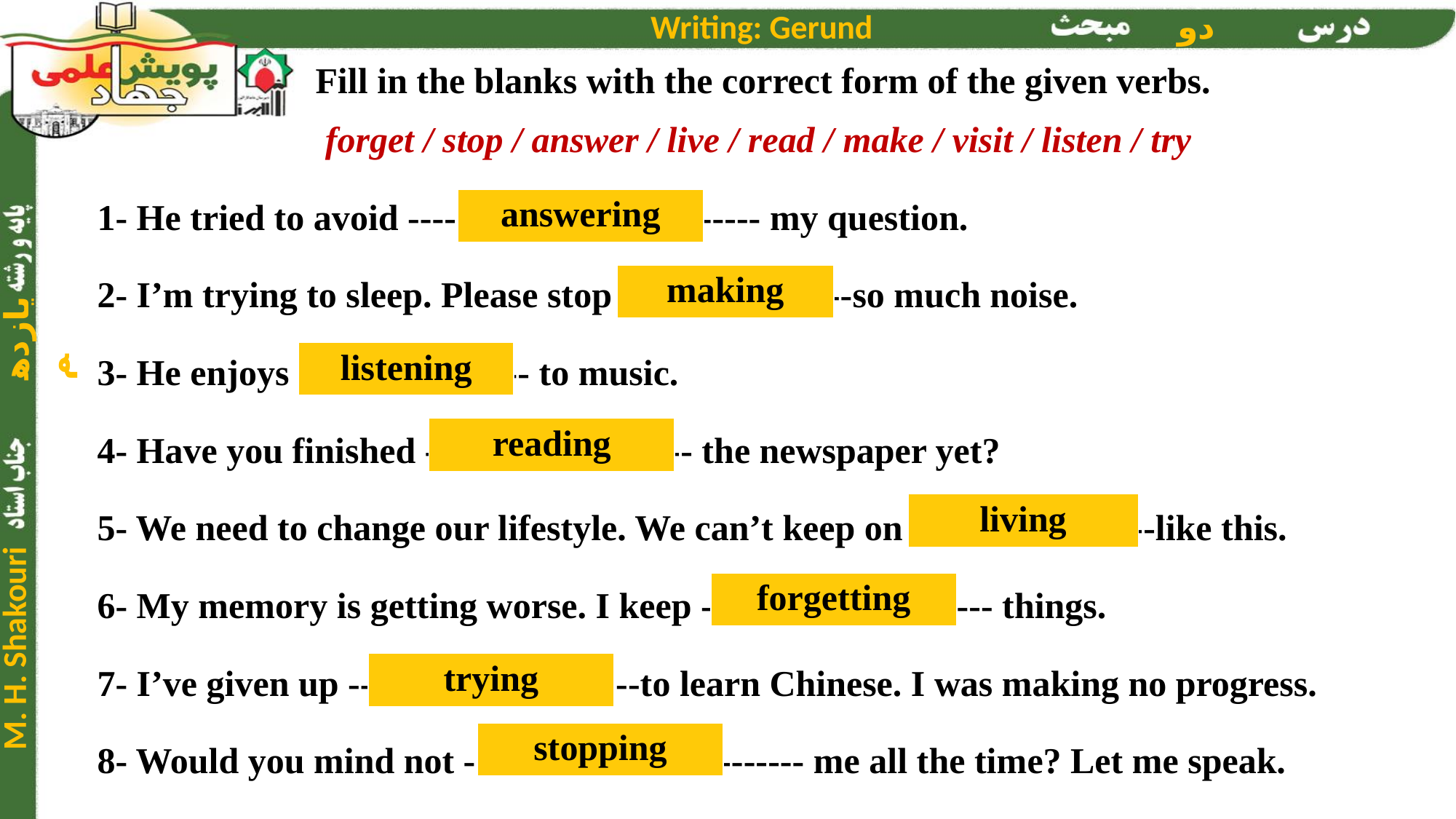

Fill in the blanks with the correct form of the given verbs.
forget / stop / answer / live / read / make / visit / listen / try
1- He tried to avoid ----------------------------- my question.
2- I’m trying to sleep. Please stop -------------------so much noise.
3- He enjoys ------------------- to music.
4- Have you finished ---------------------- the newspaper yet?
5- We need to change our lifestyle. We can’t keep on --------------------like this.
6- My memory is getting worse. I keep ------------------------ things.
7- I’ve given up ------------------------to learn Chinese. I was making no progress.
8- Would you mind not ---------------------------- me all the time? Let me speak.
| answering |
| --- |
| making |
| --- |
| listening |
| --- |
| reading |
| --- |
| living |
| --- |
| forgetting |
| --- |
| trying |
| --- |
| stopping |
| --- |